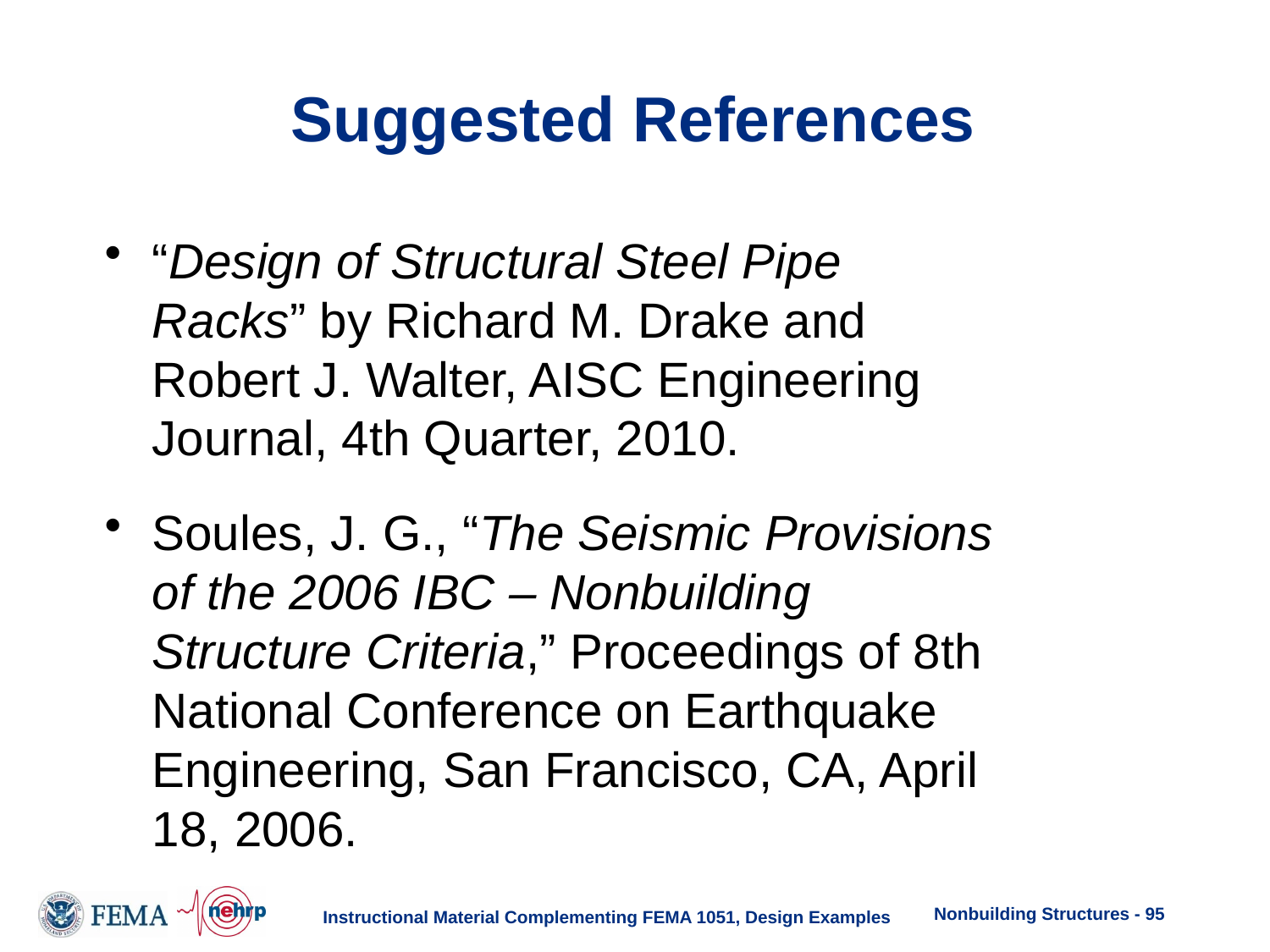

# Suggested References
“Design of Structural Steel Pipe Racks” by Richard M. Drake and Robert J. Walter, AISC Engineering Journal, 4th Quarter, 2010.
Soules, J. G., “The Seismic Provisions of the 2006 IBC – Nonbuilding Structure Criteria,” Proceedings of 8th National Conference on Earthquake Engineering, San Francisco, CA, April 18, 2006.

Nonbuilding Structures - 95
Instructional Material Complementing FEMA 1051, Design Examples